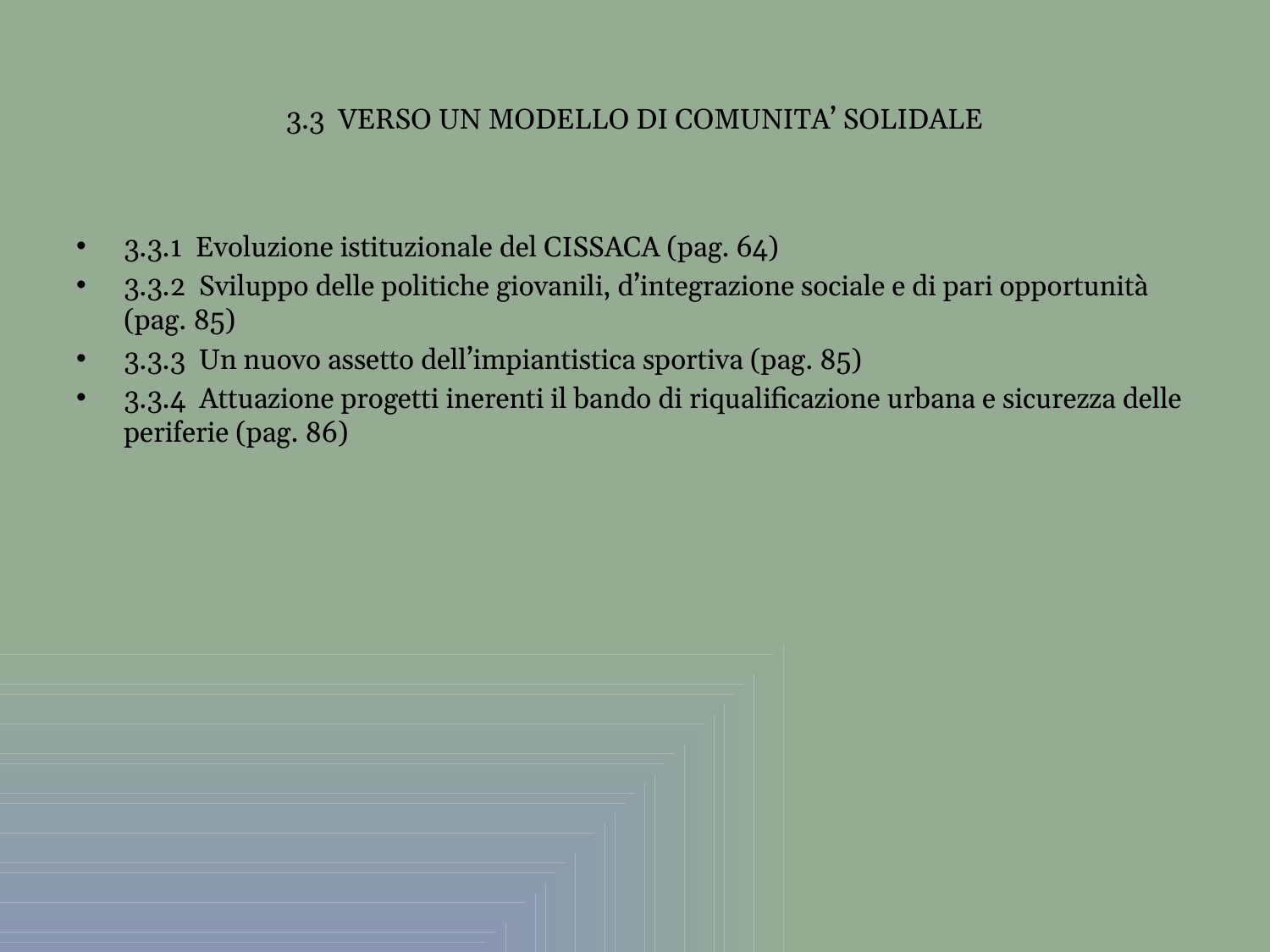

# 3.3  VERSO UN MODELLO DI COMUNITA’ SOLIDALE
3.3.1  Evoluzione istituzionale del CISSACA (pag. 64)
3.3.2  Sviluppo delle politiche giovanili, d’integrazione sociale e di pari opportunità (pag. 85)
3.3.3  Un nuovo assetto dell’impiantistica sportiva (pag. 85)
3.3.4  Attuazione progetti inerenti il bando di riqualificazione urbana e sicurezza delle periferie (pag. 86)